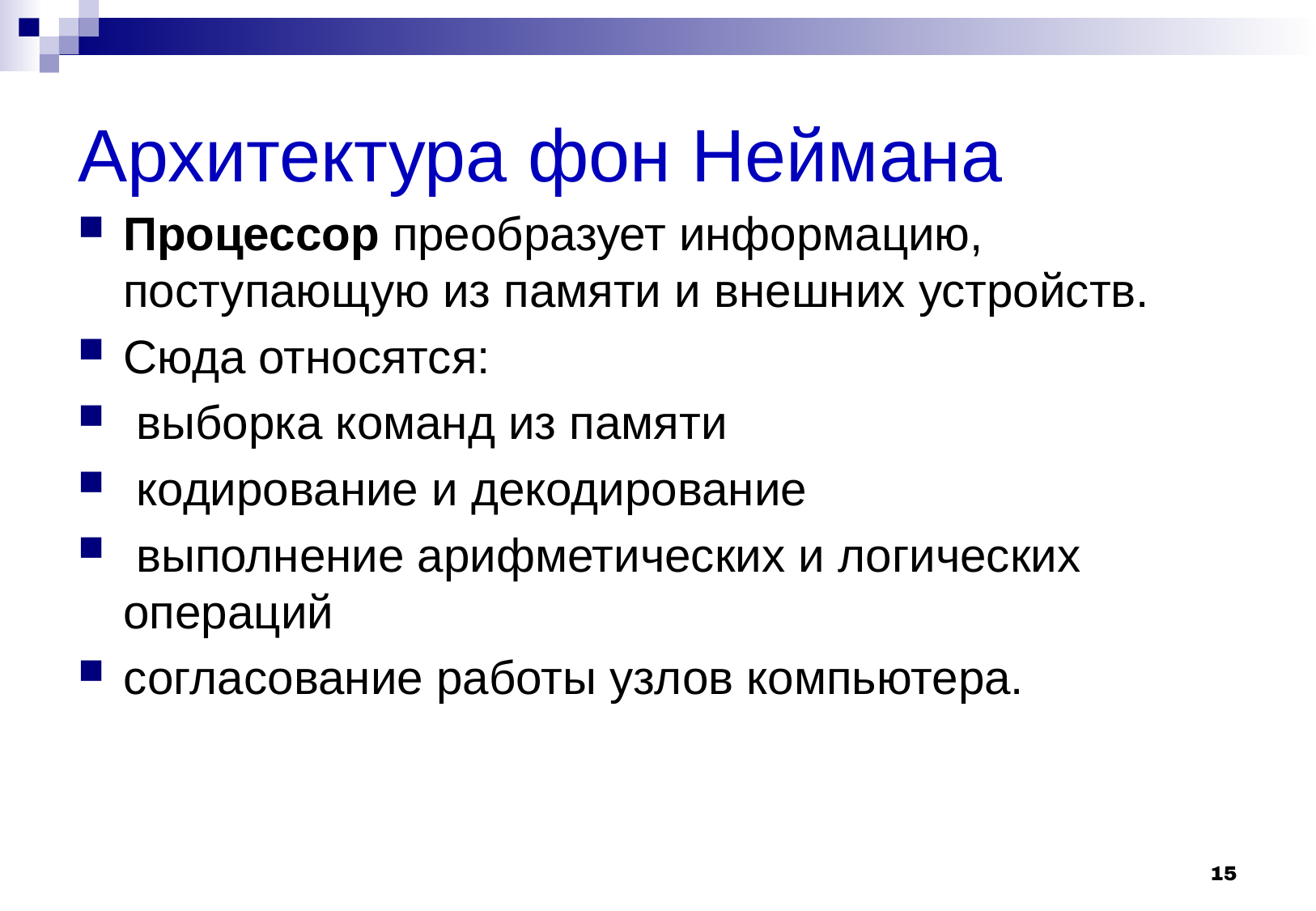

# Архитектура фон Неймана
Процессор преобразует информацию, поступающую из памяти и внешних устройств.
Сюда относятся:
 выборка команд из памяти
 кодирование и декодирование
 выполнение арифметических и логических   операций
согласование работы узлов компьютера.
15